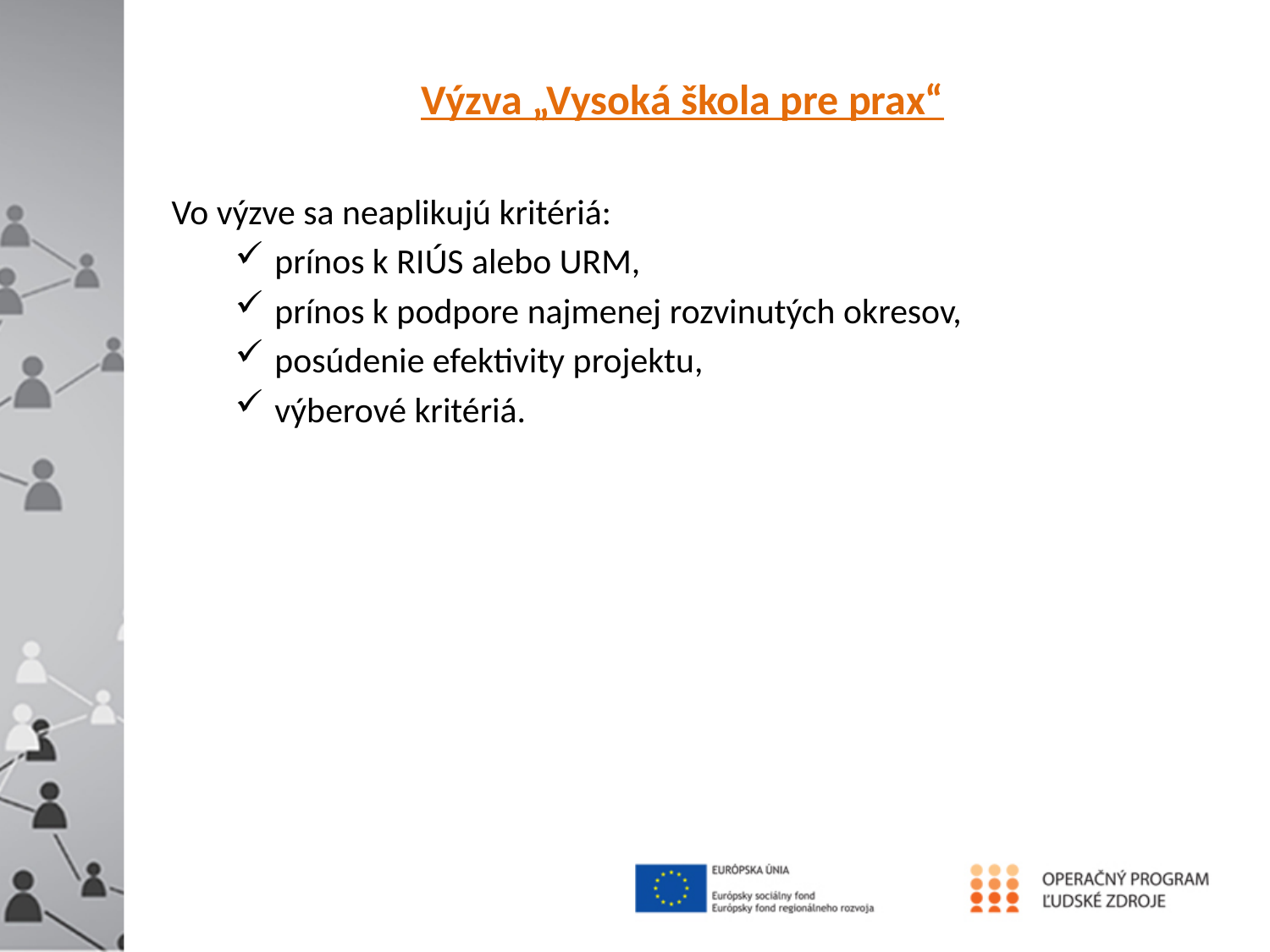

Výzva „Vysoká škola pre prax“

Vo výzve sa neaplikujú kritériá:
prínos k RIÚS alebo URM,
prínos k podpore najmenej rozvinutých okresov,
posúdenie efektivity projektu,
výberové kritériá.